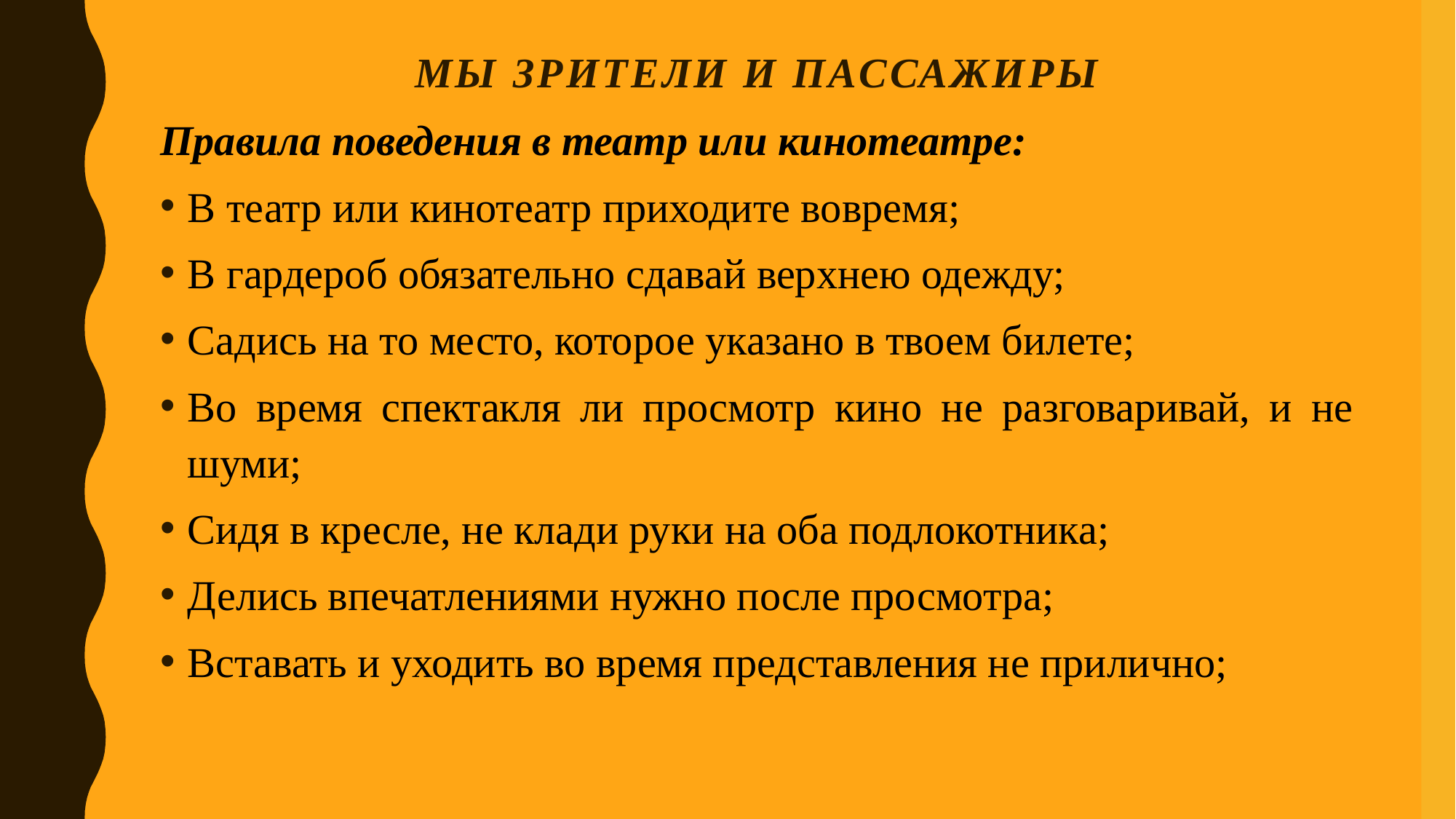

# Мы зрители и пассажиры
Правила поведения в театр или кинотеатре:
В театр или кинотеатр приходите вовремя;
В гардероб обязательно сдавай верхнею одежду;
Садись на то место, которое указано в твоем билете;
Во время спектакля ли просмотр кино не разговаривай, и не шуми;
Сидя в кресле, не клади руки на оба подлокотника;
Делись впечатлениями нужно после просмотра;
Вставать и уходить во время представления не прилично;